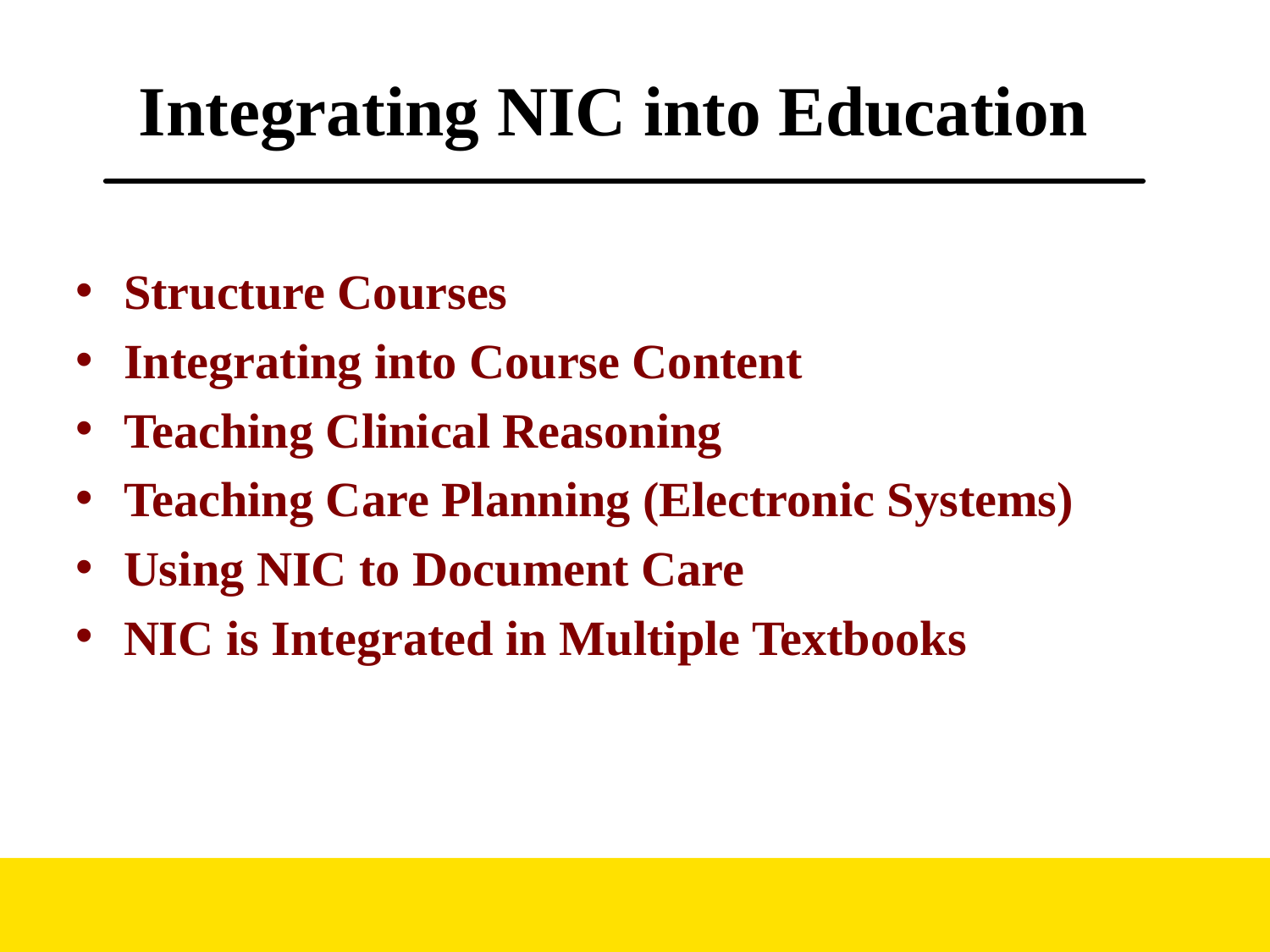

# Integrating NIC into Education
Structure Courses
Integrating into Course Content
Teaching Clinical Reasoning
Teaching Care Planning (Electronic Systems)
Using NIC to Document Care
NIC is Integrated in Multiple Textbooks